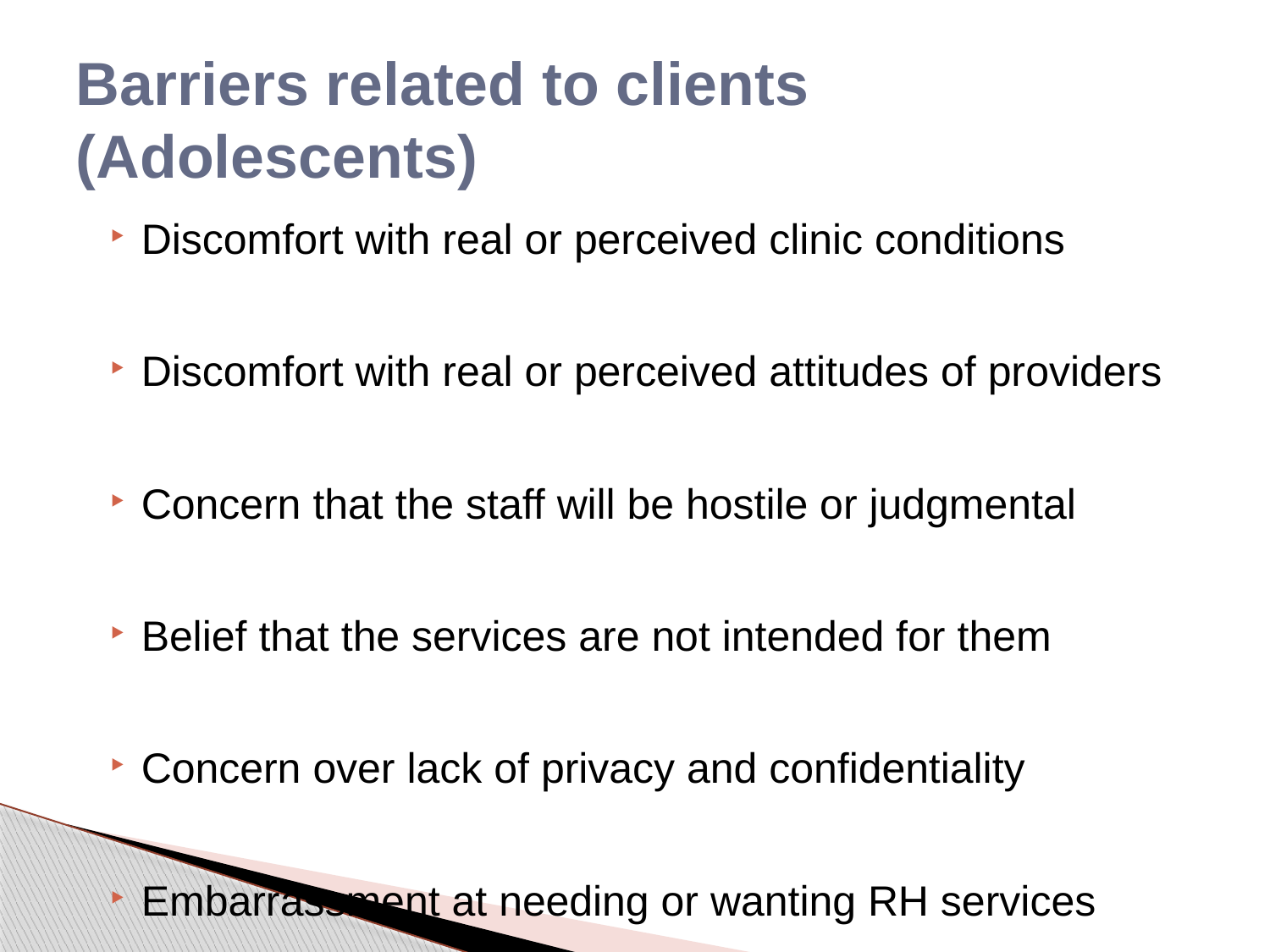

# Barriers related to clients (Adolescents)
Discomfort with real or perceived clinic conditions

Discomfort with real or perceived attitudes of providers

Concern that the staff will be hostile or judgmental

Belief that the services are not intended for them

Concern over lack of privacy and confidentiality

Embarrassment at needing or wanting RH services